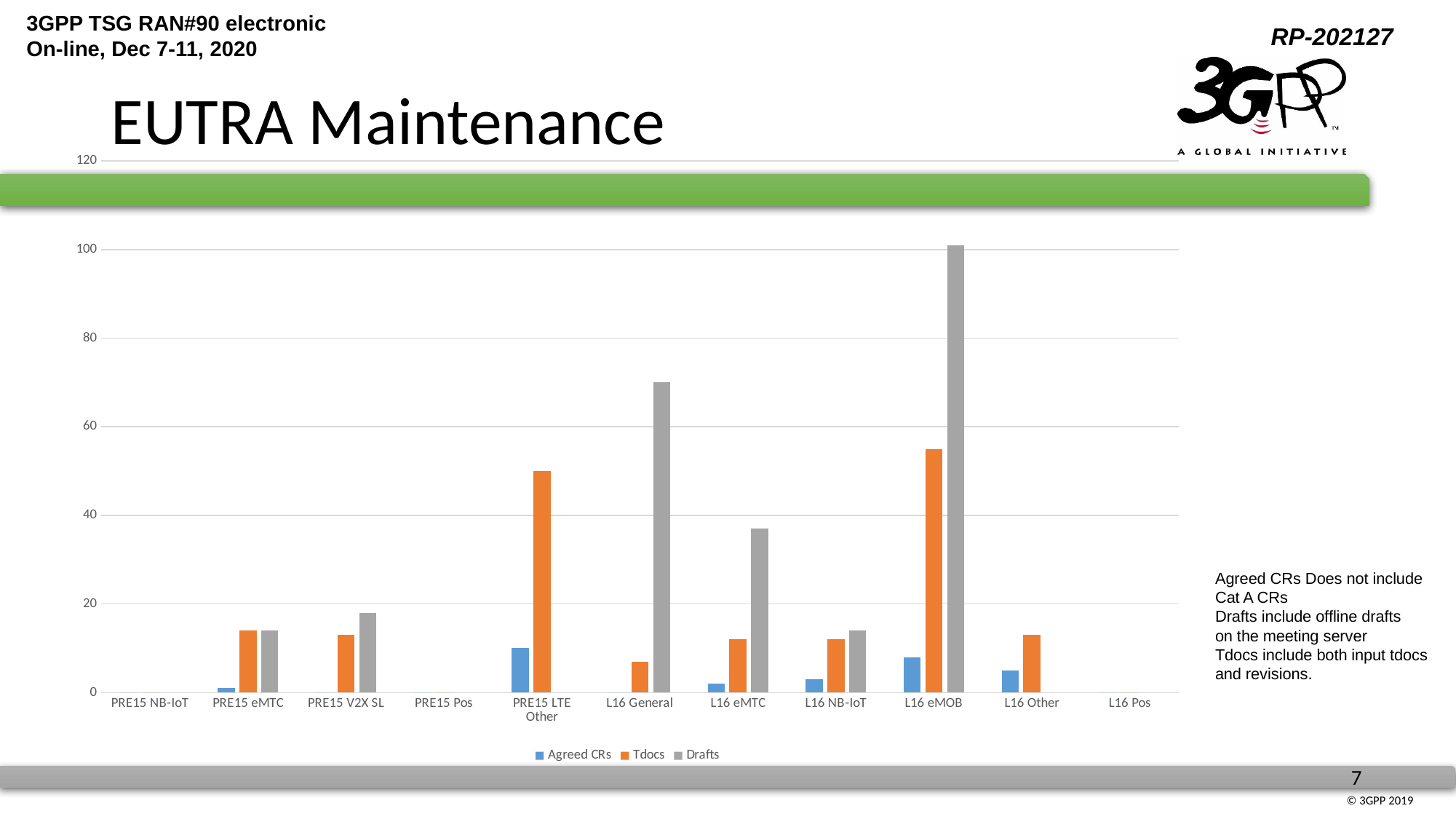

# EUTRA Maintenance

### Chart

| Category | Agreed CRs | Tdocs | Drafts |
|---|---|---|---|
| PRE15 NB-IoT | 0.0 | 0.0 | None |
| PRE15 eMTC | 1.0 | 14.0 | 14.0 |
| PRE15 V2X SL | 0.0 | 13.0 | 18.0 |
| PRE15 Pos | 0.0 | 0.0 | None |
| PRE15 LTE Other | 10.0 | 50.0 | None |
| L16 General | 0.0 | 7.0 | 70.0 |
| L16 eMTC | 2.0 | 12.0 | 37.0 |
| L16 NB-IoT | 3.0 | 12.0 | 14.0 |
| L16 eMOB | 8.0 | 55.0 | 101.0 |
| L16 Other | 5.0 | 13.0 | None |
| L16 Pos | 0.0 | 0.0 | None |
Agreed CRs Does not include
Cat A CRs
Drafts include offline drafts
on the meeting server
Tdocs include both input tdocs
and revisions.